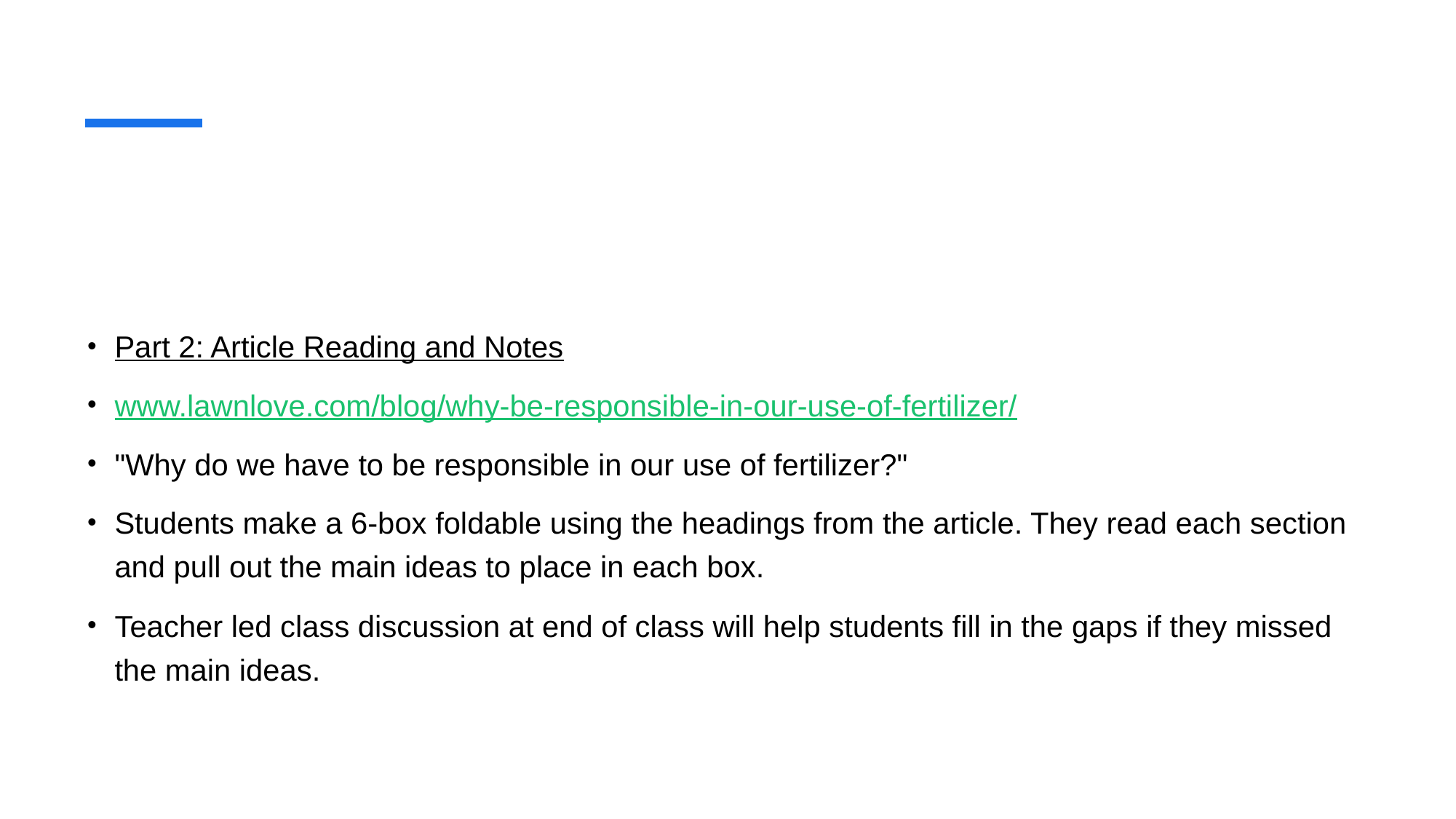

#
Part 2: Article Reading and Notes
www.lawnlove.com/blog/why-be-responsible-in-our-use-of-fertilizer/
"Why do we have to be responsible in our use of fertilizer?"
Students make a 6-box foldable using the headings from the article. They read each section and pull out the main ideas to place in each box.
Teacher led class discussion at end of class will help students fill in the gaps if they missed the main ideas.